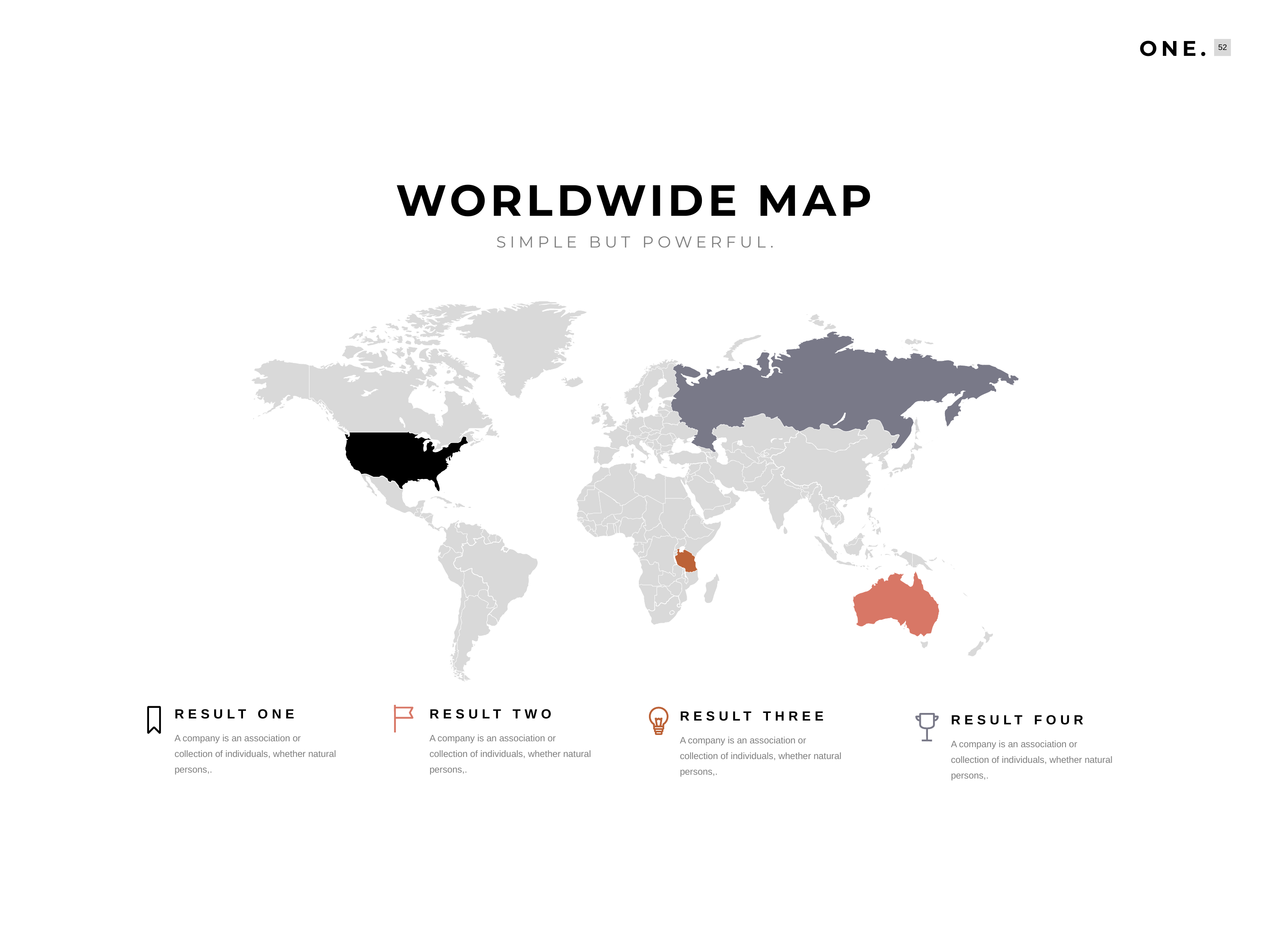

WORLDWIDE MAP
SIMPLE BUT POWERFUL.

RESULT ONE

A company is an association or collection of individuals, whether natural persons,.
RESULT TWO

A company is an association or collection of individuals, whether natural persons,.
RESULT THREE

A company is an association or collection of individuals, whether natural persons,.
RESULT FOUR

A company is an association or collection of individuals, whether natural persons,.